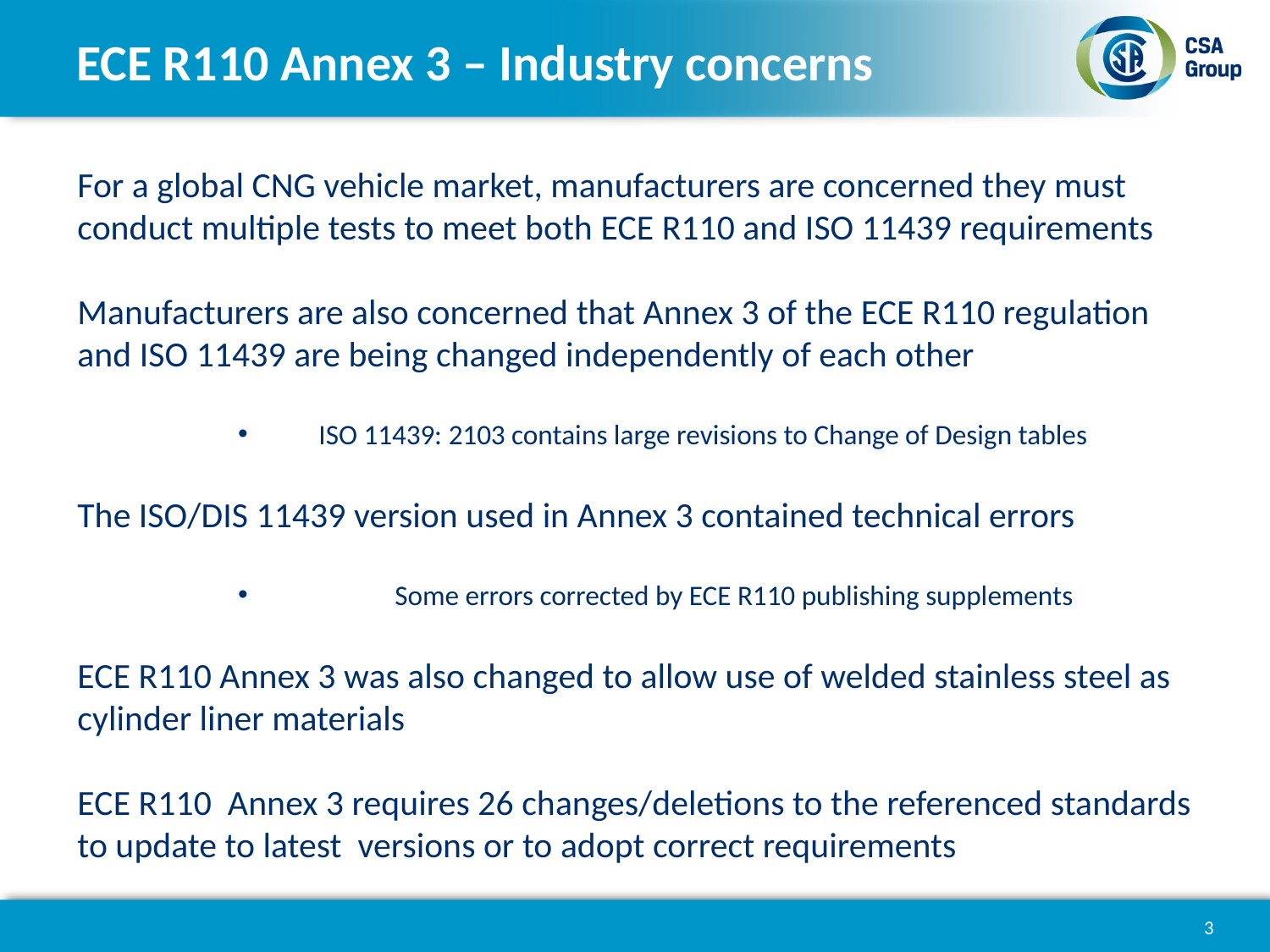

# ECE R110 Annex 3 – Industry concerns
For a global CNG vehicle market, manufacturers are concerned they must conduct multiple tests to meet both ECE R110 and ISO 11439 requirements

Manufacturers are also concerned that Annex 3 of the ECE R110 regulation and ISO 11439 are being changed independently of each other

        ISO 11439: 2103 contains large revisions to Change of Design tables

The ISO/DIS 11439 version used in Annex 3 contained technical errors

 	Some errors corrected by ECE R110 publishing supplements

ECE R110 Annex 3 was also changed to allow use of welded stainless steel as cylinder liner materials

ECE R110  Annex 3 requires 26 changes/deletions to the referenced standards to update to latest  versions or to adopt correct requirements

3